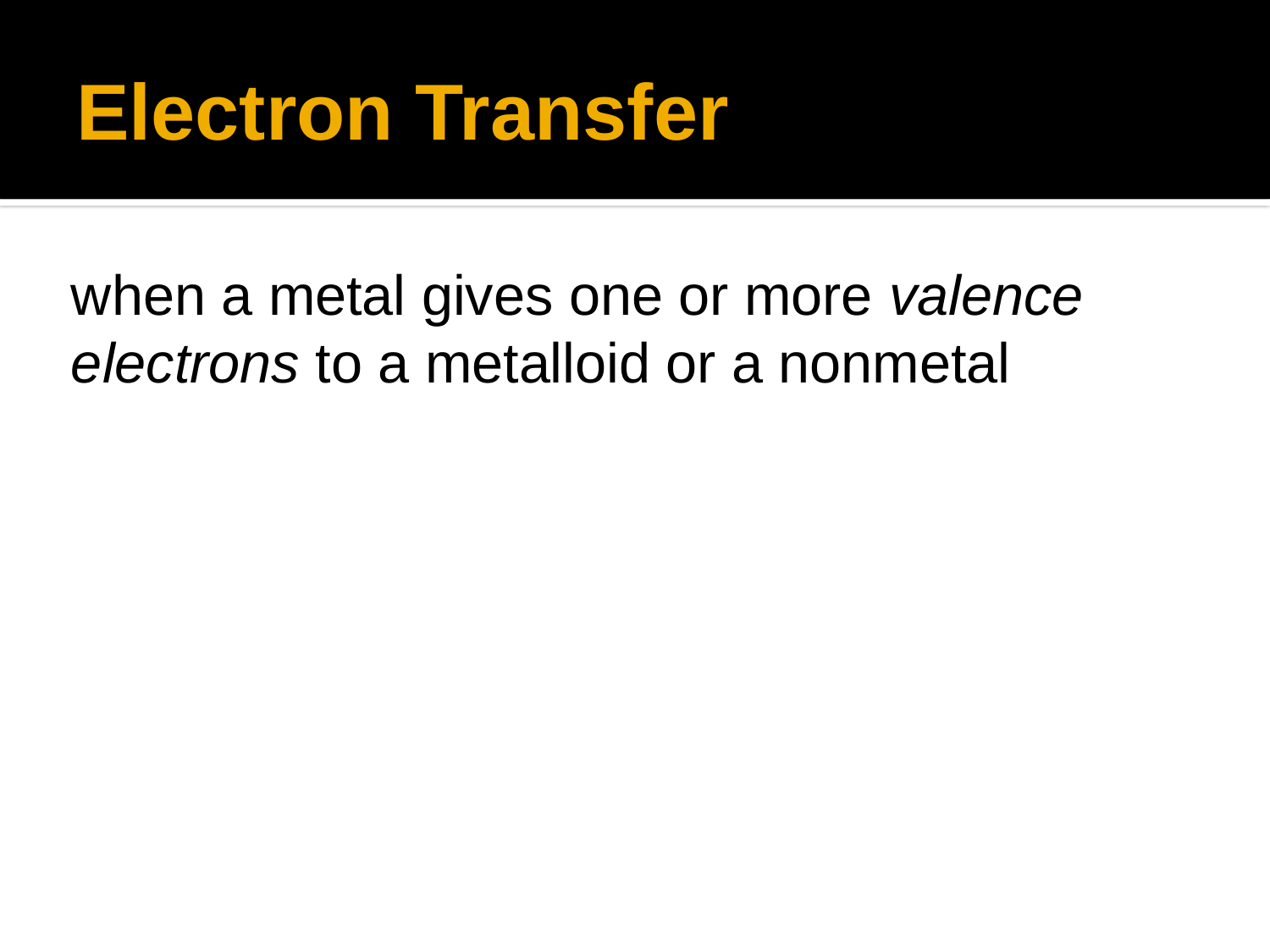

# Electron Transfer
when a metal gives one or more valence electrons to a metalloid or a nonmetal